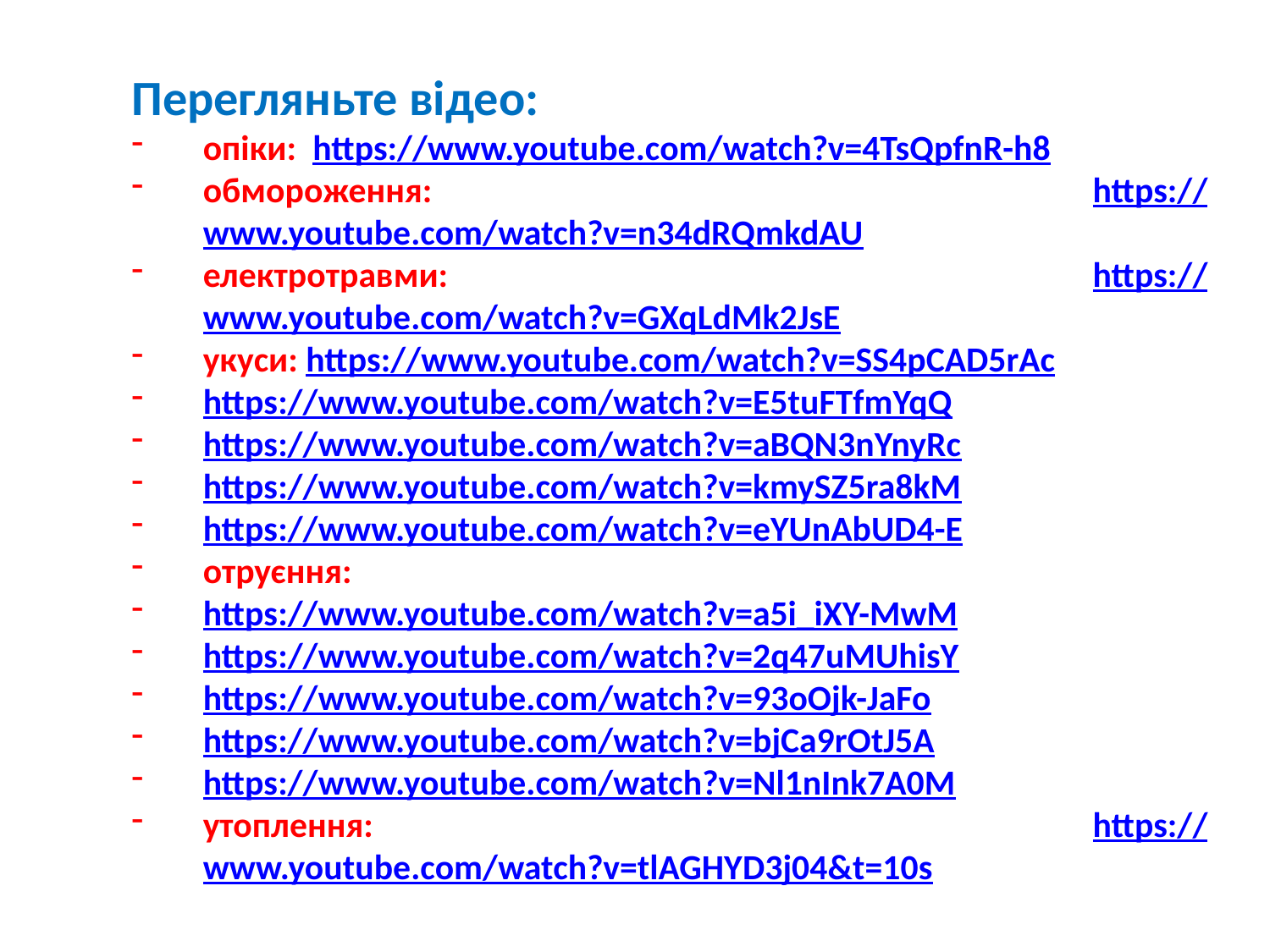

Перегляньте відео:
опіки:  https://www.youtube.com/watch?v=4TsQpfnR-h8
обмороження: https://www.youtube.com/watch?v=n34dRQmkdAU
електротравми: https://www.youtube.com/watch?v=GXqLdMk2JsE
укуси: https://www.youtube.com/watch?v=SS4pCAD5rAc
https://www.youtube.com/watch?v=E5tuFTfmYqQ
https://www.youtube.com/watch?v=aBQN3nYnyRc
https://www.youtube.com/watch?v=kmySZ5ra8kM
https://www.youtube.com/watch?v=eYUnAbUD4-E
отруєння:
https://www.youtube.com/watch?v=a5i_iXY-MwM
https://www.youtube.com/watch?v=2q47uMUhisY
https://www.youtube.com/watch?v=93oOjk-JaFo
https://www.youtube.com/watch?v=bjCa9rOtJ5A
https://www.youtube.com/watch?v=Nl1nInk7A0M
утоплення:  https://www.youtube.com/watch?v=tlAGHYD3j04&t=10s